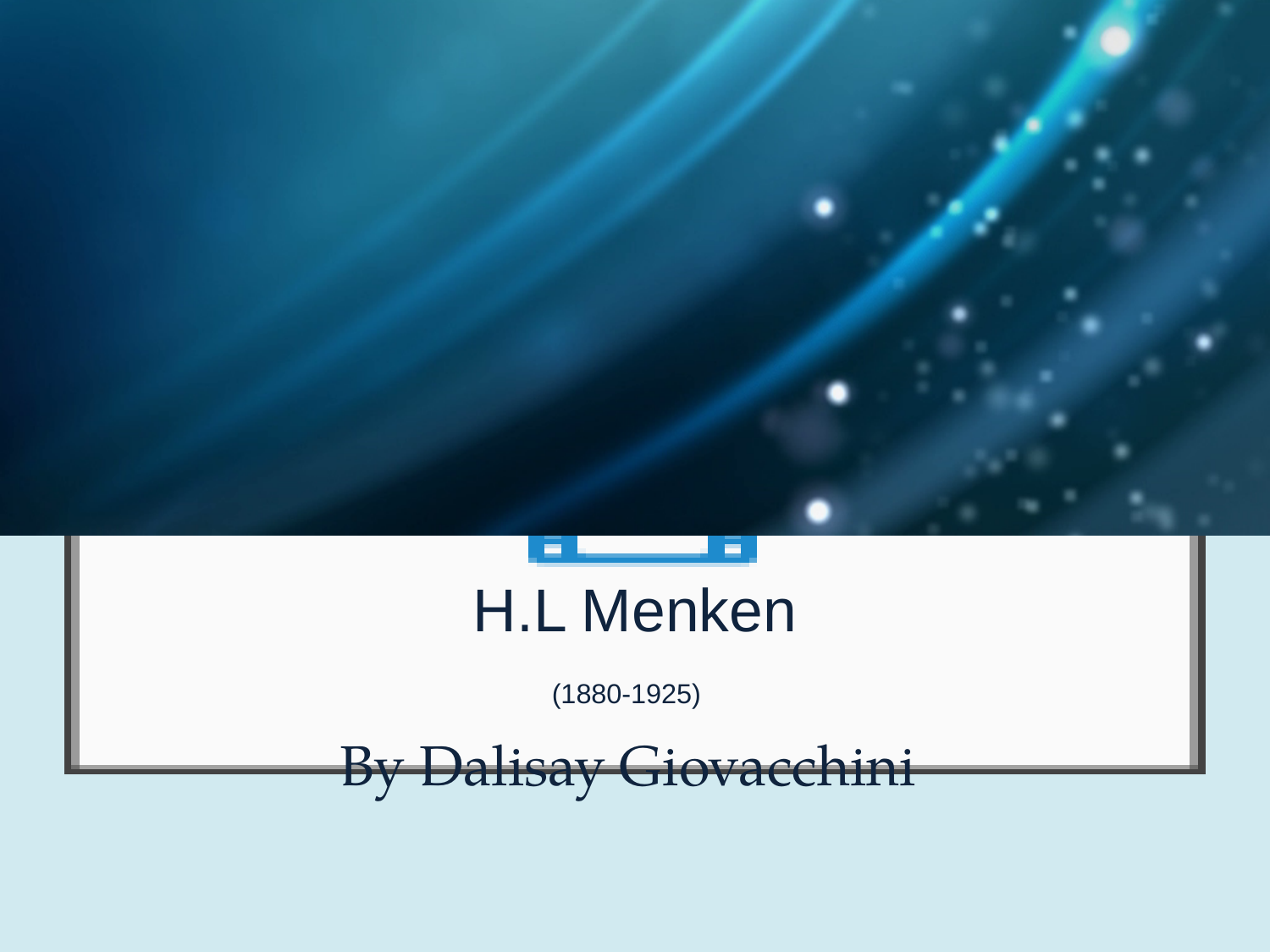

# H.L Menken (1880-1925)
By Dalisay Giovacchini